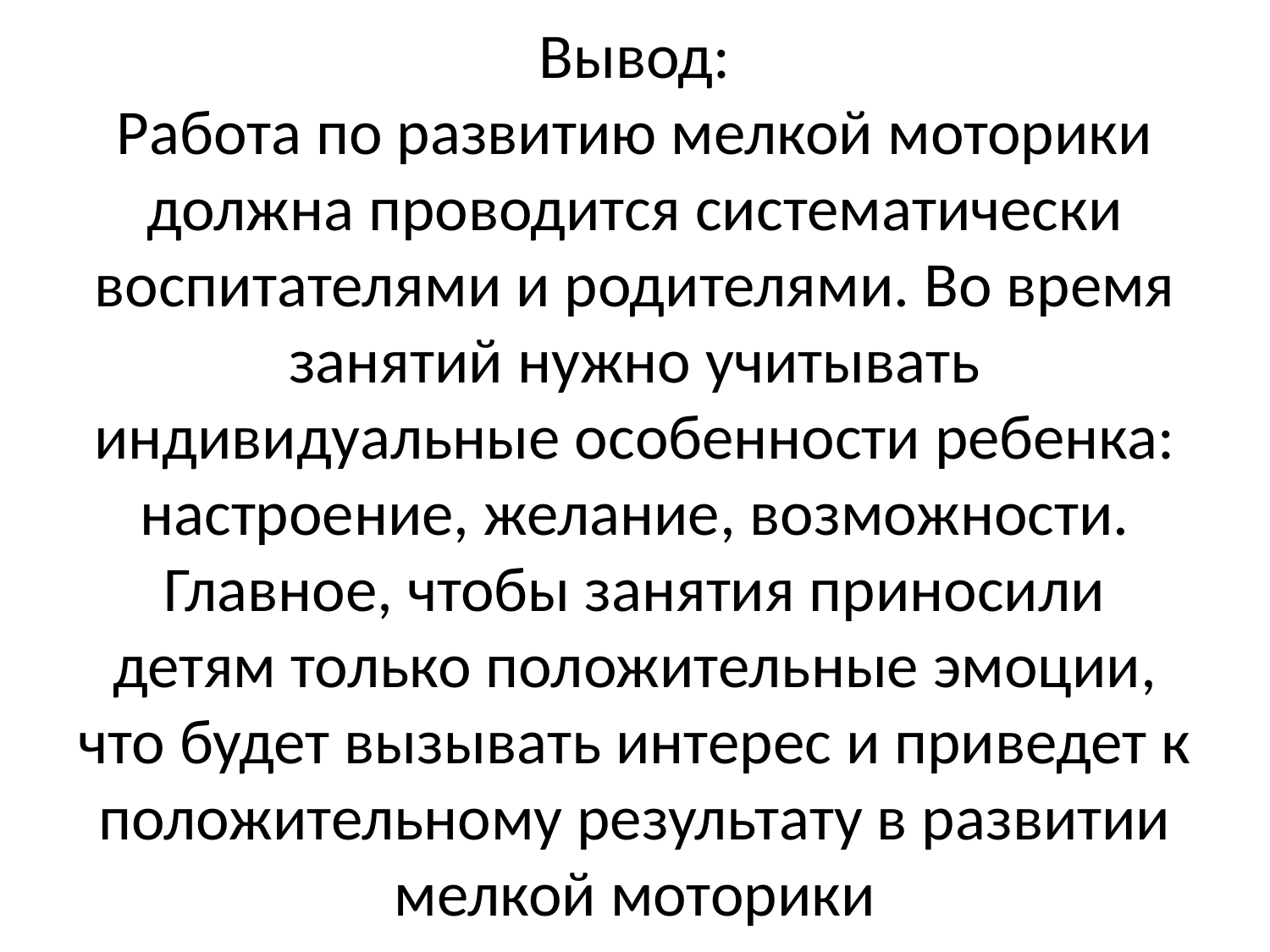

# Вывод: Работа по развитию мелкой моторики должна проводится систематически воспитателями и родителями. Во время занятий нужно учитывать индивидуальные особенности ребенка: настроение, желание, возможности. Главное, чтобы занятия приносили детям только положительные эмоции, что будет вызывать интерес и приведет к положительному результату в развитии мелкой моторики